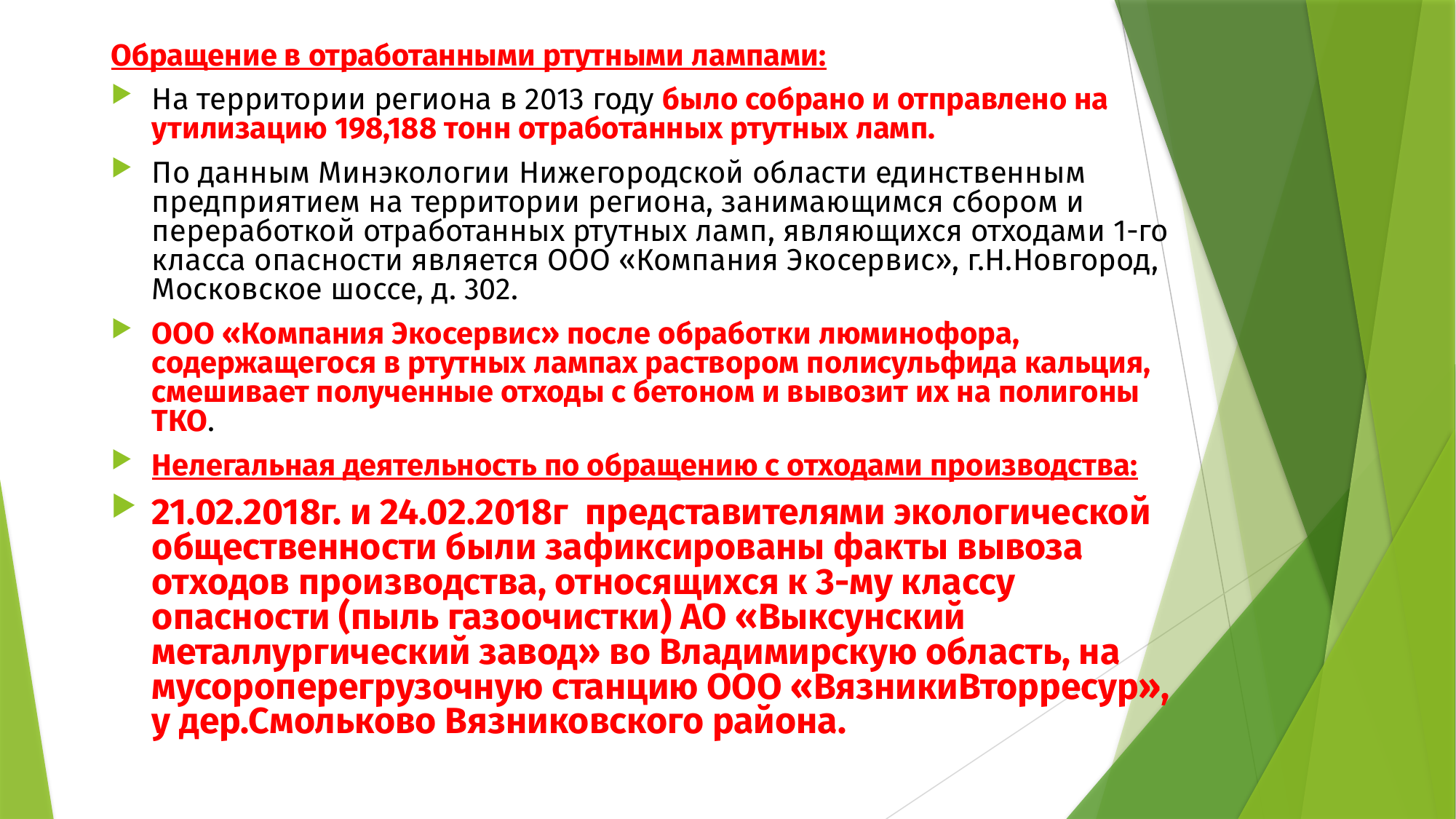

Обращение в отработанными ртутными лампами:
На территории региона в 2013 году было собрано и отправлено на утилизацию 198,188 тонн отработанных ртутных ламп.
По данным Минэкологии Нижегородской области единственным предприятием на территории региона, занимающимся сбором и переработкой отработанных ртутных ламп, являющихся отходами 1-го класса опасности является ООО «Компания Экосервис», г.Н.Новгород, Московское шоссе, д. 302.
ООО «Компания Экосервис» после обработки люминофора, содержащегося в ртутных лампах раствором полисульфида кальция, смешивает полученные отходы с бетоном и вывозит их на полигоны ТКО.
Нелегальная деятельность по обращению с отходами производства:
21.02.2018г. и 24.02.2018г  представителями экологической общественности были зафиксированы факты вывоза отходов производства, относящихся к 3-му классу опасности (пыль газоочистки) АО «Выксунский металлургический завод» во Владимирскую область, на мусороперегрузочную станцию ООО «ВязникиВторресур», у дер.Смольково Вязниковского района.